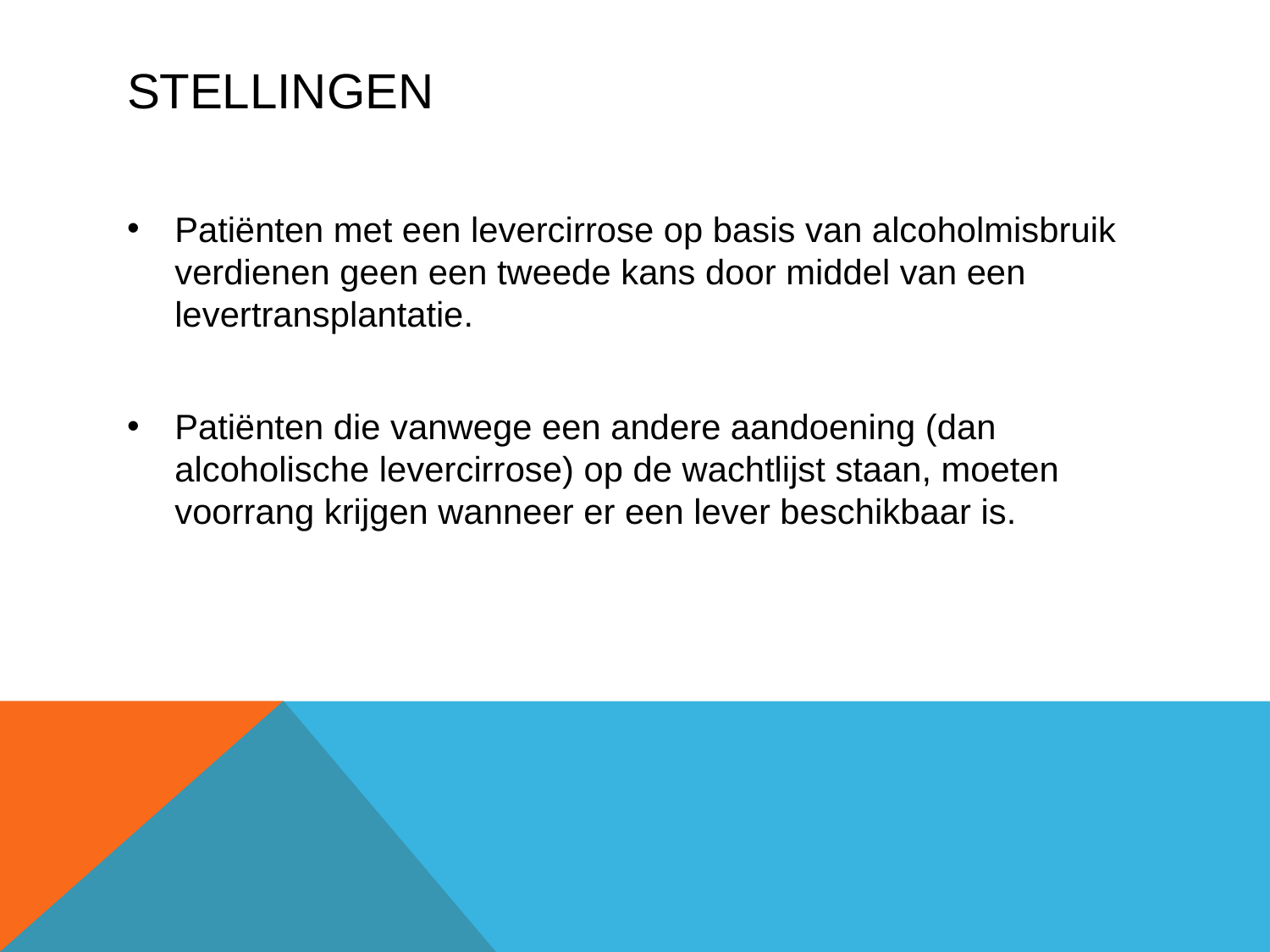

# Stellingen

Patiënten met een levercirrose op basis van alcoholmisbruik verdienen geen een tweede kans door middel van een levertransplantatie.

Patiënten die vanwege een andere aandoening (dan alcoholische levercirrose) op de wachtlijst staan, moeten voorrang krijgen wanneer er een lever beschikbaar is.